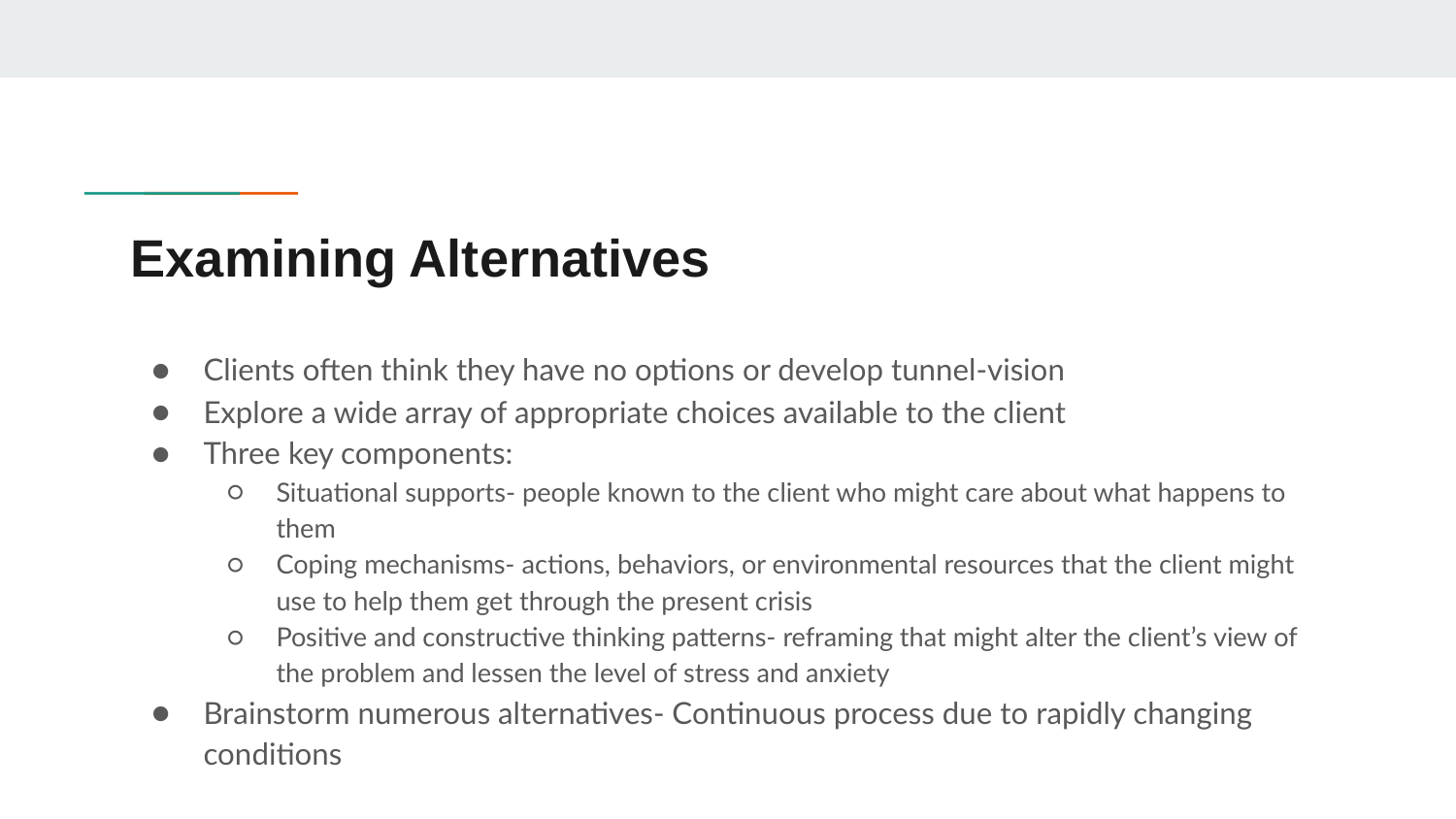

# Examining Alternatives
Clients often think they have no options or develop tunnel-vision
Explore a wide array of appropriate choices available to the client
Three key components:
Situational supports- people known to the client who might care about what happens to them
Coping mechanisms- actions, behaviors, or environmental resources that the client might use to help them get through the present crisis
Positive and constructive thinking patterns- reframing that might alter the client’s view of the problem and lessen the level of stress and anxiety
Brainstorm numerous alternatives- Continuous process due to rapidly changing conditions